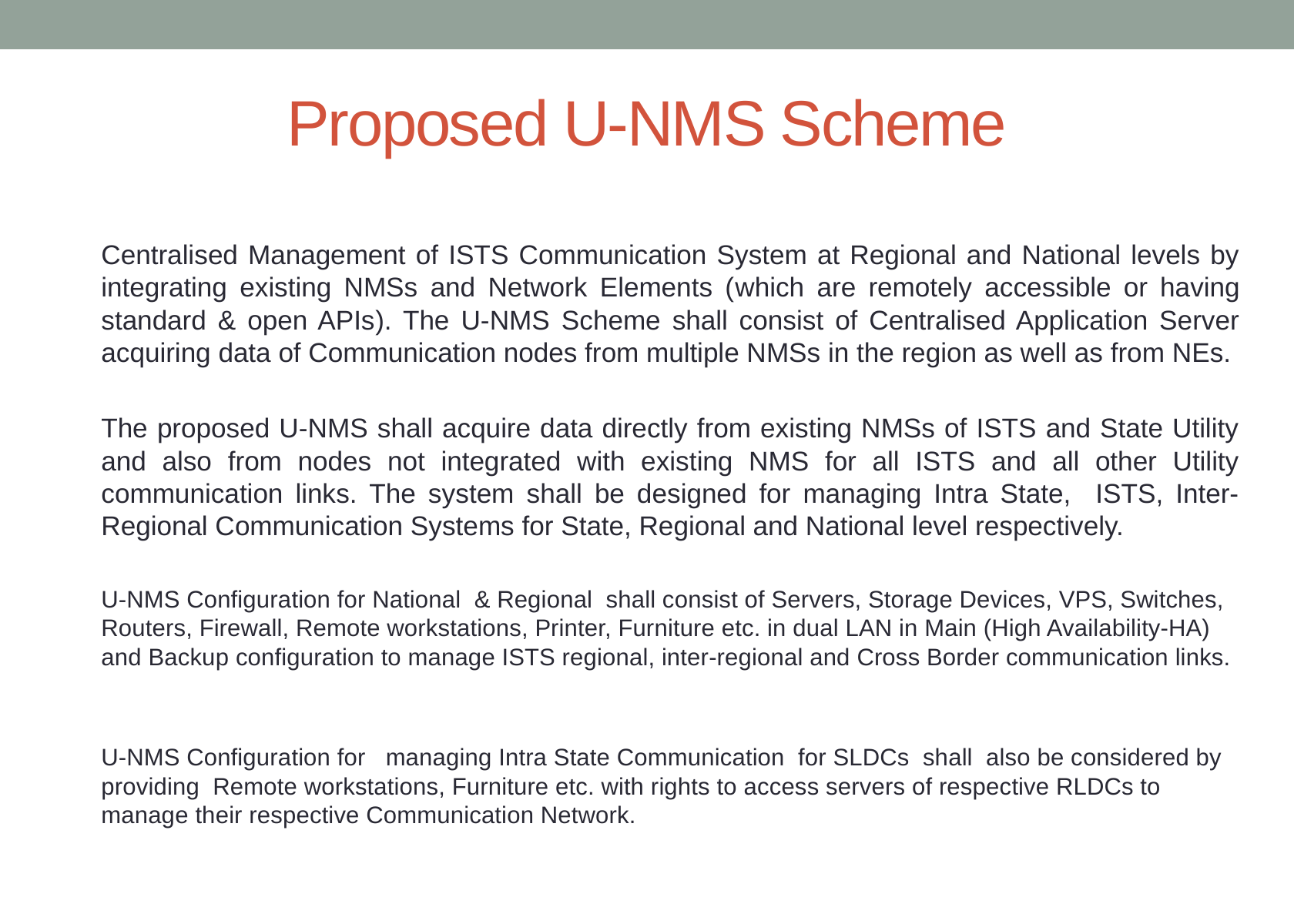

# Proposed U-NMS Scheme
Centralised Management of ISTS Communication System at Regional and National levels by integrating existing NMSs and Network Elements (which are remotely accessible or having standard & open APIs). The U-NMS Scheme shall consist of Centralised Application Server acquiring data of Communication nodes from multiple NMSs in the region as well as from NEs.

The proposed U-NMS shall acquire data directly from existing NMSs of ISTS and State Utility and also from nodes not integrated with existing NMS for all ISTS and all other Utility communication links. The system shall be designed for managing Intra State,  ISTS, Inter-Regional Communication Systems for State, Regional and National level respectively.

U-NMS Configuration for National  & Regional  shall consist of Servers, Storage Devices, VPS, Switches, Routers, Firewall, Remote workstations, Printer, Furniture etc. in dual LAN in Main (High Availability-HA) and Backup configuration to manage ISTS regional, inter-regional and Cross Border communication links.

U-NMS Configuration for   managing Intra State Communication  for SLDCs  shall  also be considered by providing  Remote workstations, Furniture etc. with rights to access servers of respective RLDCs to manage their respective Communication Network.